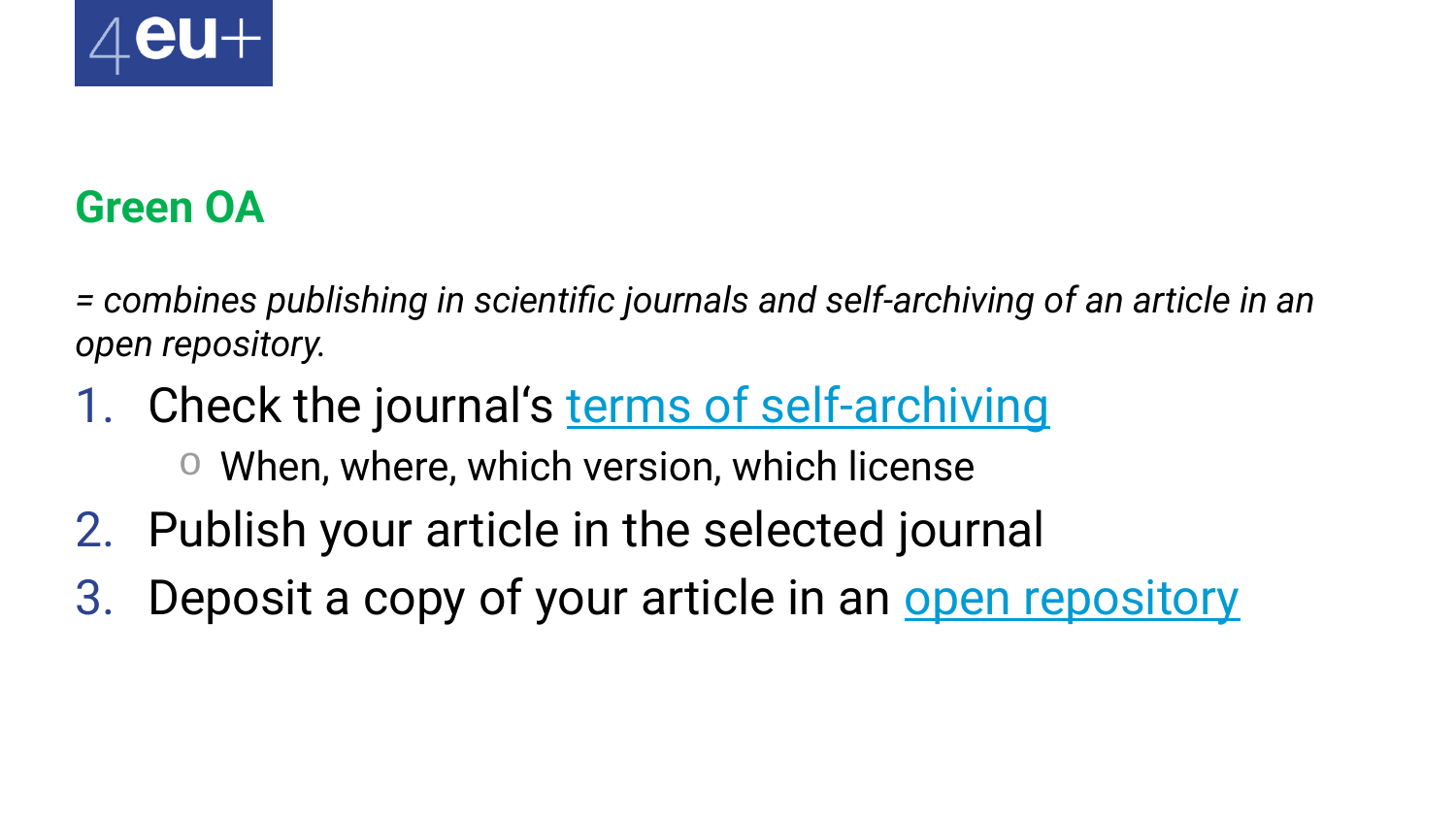

# Green OA
= combines publishing in scientific journals and self-archiving of an article in an open repository.
Check the journal‘s terms of self-archiving
When, where, which version, which license
Publish your article in the selected journal
Deposit a copy of your article in an open repository